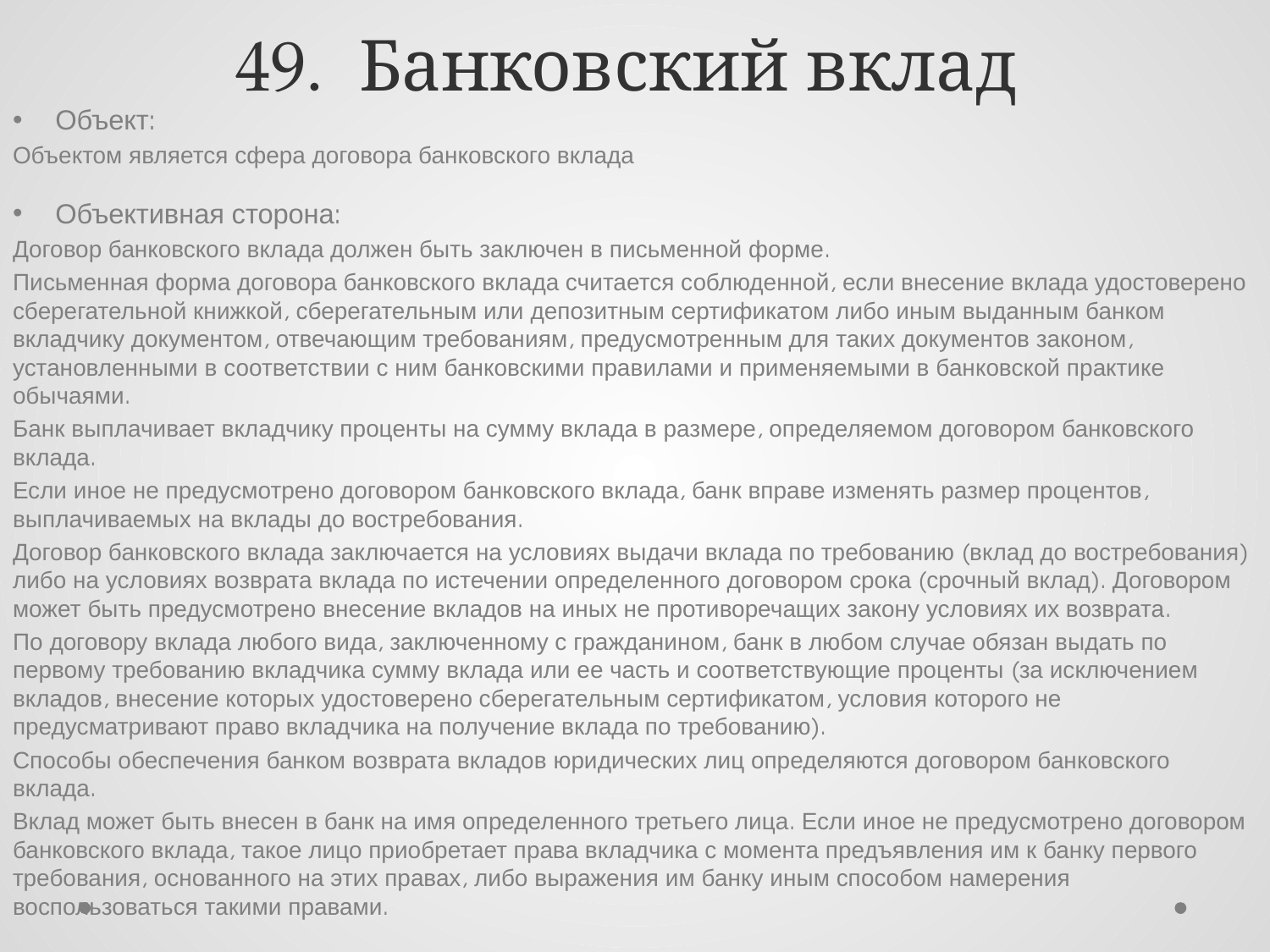

# 49.  Банковский вклад
Объект:
Объектом является сфера договора банковского вклада

Объективная сторона:
Договор банковского вклада должен быть заключен в письменной форме.
Письменная форма договора банковского вклада считается соблюденной, если внесение вклада удостоверено сберегательной книжкой, сберегательным или депозитным сертификатом либо иным выданным банком вкладчику документом, отвечающим требованиям, предусмотренным для таких документов законом, установленными в соответствии с ним банковскими правилами и применяемыми в банковской практике обычаями.
Банк выплачивает вкладчику проценты на сумму вклада в размере, определяемом договором банковского вклада.
Если иное не предусмотрено договором банковского вклада, банк вправе изменять размер процентов, выплачиваемых на вклады до востребования.
Договор банковского вклада заключается на условиях выдачи вклада по требованию (вклад до востребования) либо на условиях возврата вклада по истечении определенного договором срока (срочный вклад). Договором может быть предусмотрено внесение вкладов на иных не противоречащих закону условиях их возврата.
По договору вклада любого вида, заключенному с гражданином, банк в любом случае обязан выдать по первому требованию вкладчика сумму вклада или ее часть и соответствующие проценты (за исключением вкладов, внесение которых удостоверено сберегательным сертификатом, условия которого не предусматривают право вкладчика на получение вклада по требованию).
Способы обеспечения банком возврата вкладов юридических лиц определяются договором банковского вклада.
Вклад может быть внесен в банк на имя определенного третьего лица. Если иное не предусмотрено договором банковского вклада, такое лицо приобретает права вкладчика с момента предъявления им к банку первого требования, основанного на этих правах, либо выражения им банку иным способом намерения воспользоваться такими правами.